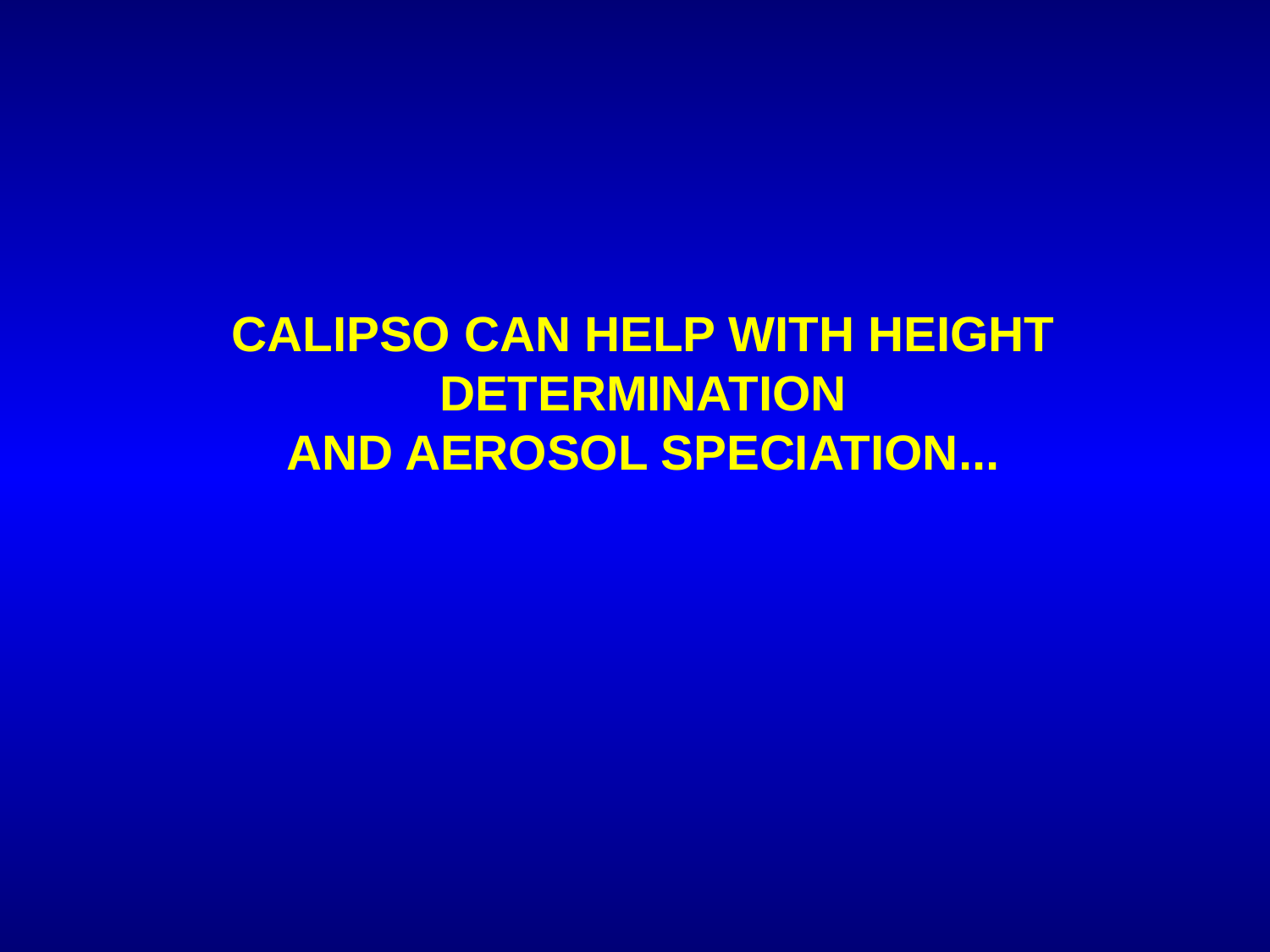

CALIPSO CAN HELP WITH HEIGHT DETERMINATION
AND AEROSOL SPECIATION...